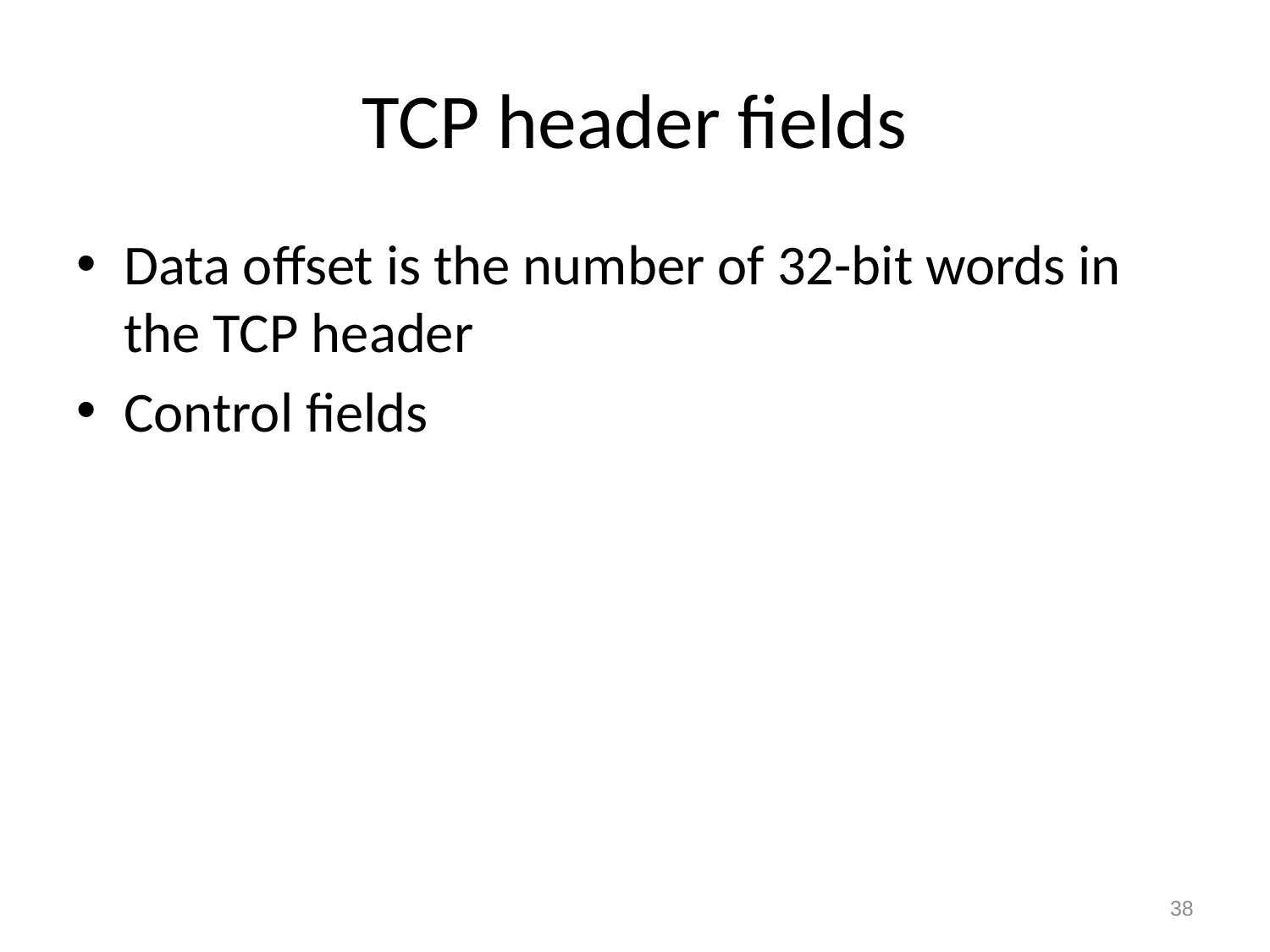

# TCP header fields
Data offset is the number of 32-bit words in the TCP header
Control fields
38